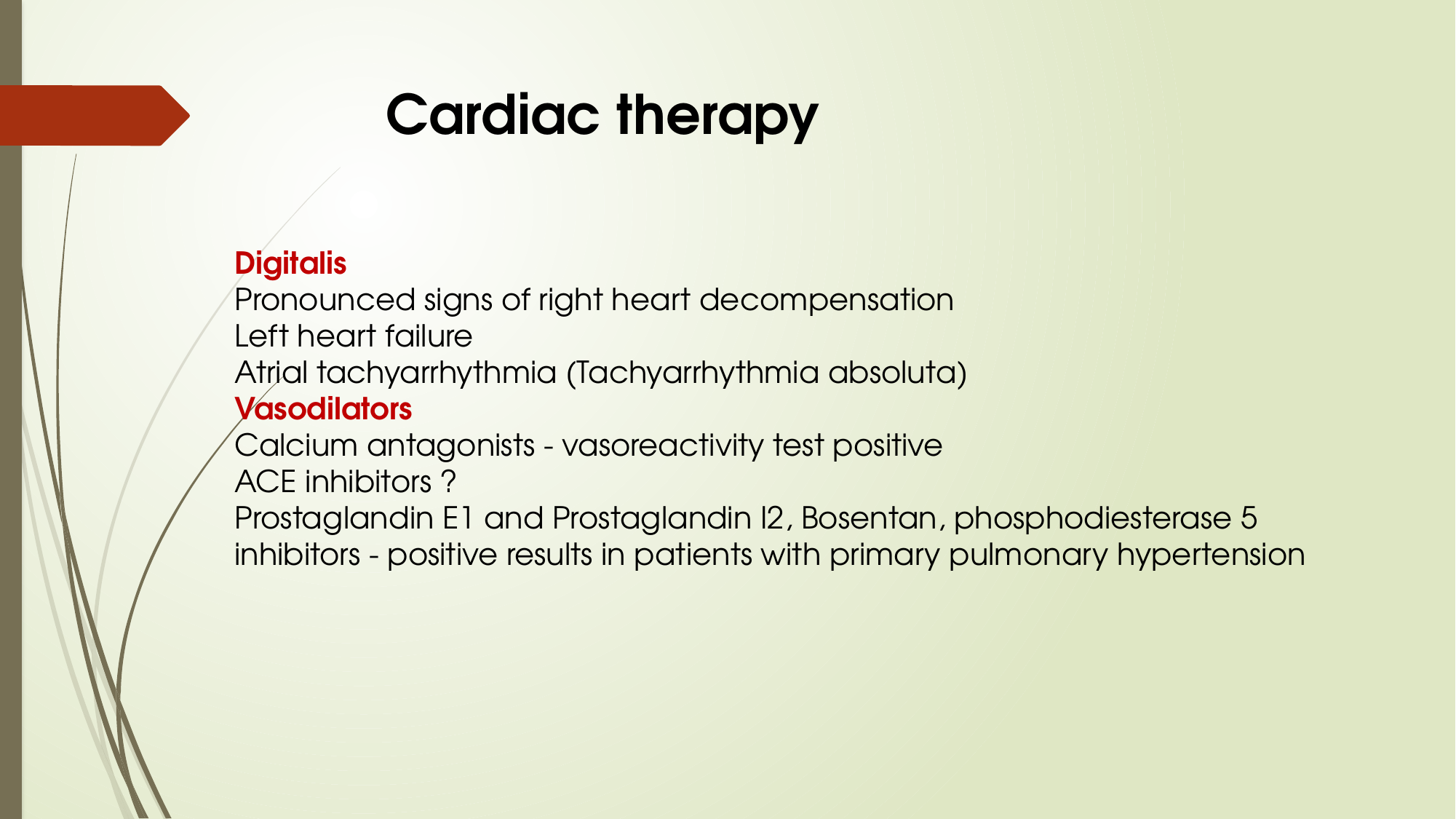

Cardiac therapy
Digitalis
Pronounced signs of right heart decompensation
Left heart failure
Atrial tachyarrhythmia (Tachyarrhythmia absoluta)
Vasodilators
Calcium antagonists - vasoreactivity test positive
ACE inhibitors ?
Prostaglandin E1 and Prostaglandin I2, Bosentan, phosphodiesterase 5 inhibitors - positive results in patients with primary pulmonary hypertension